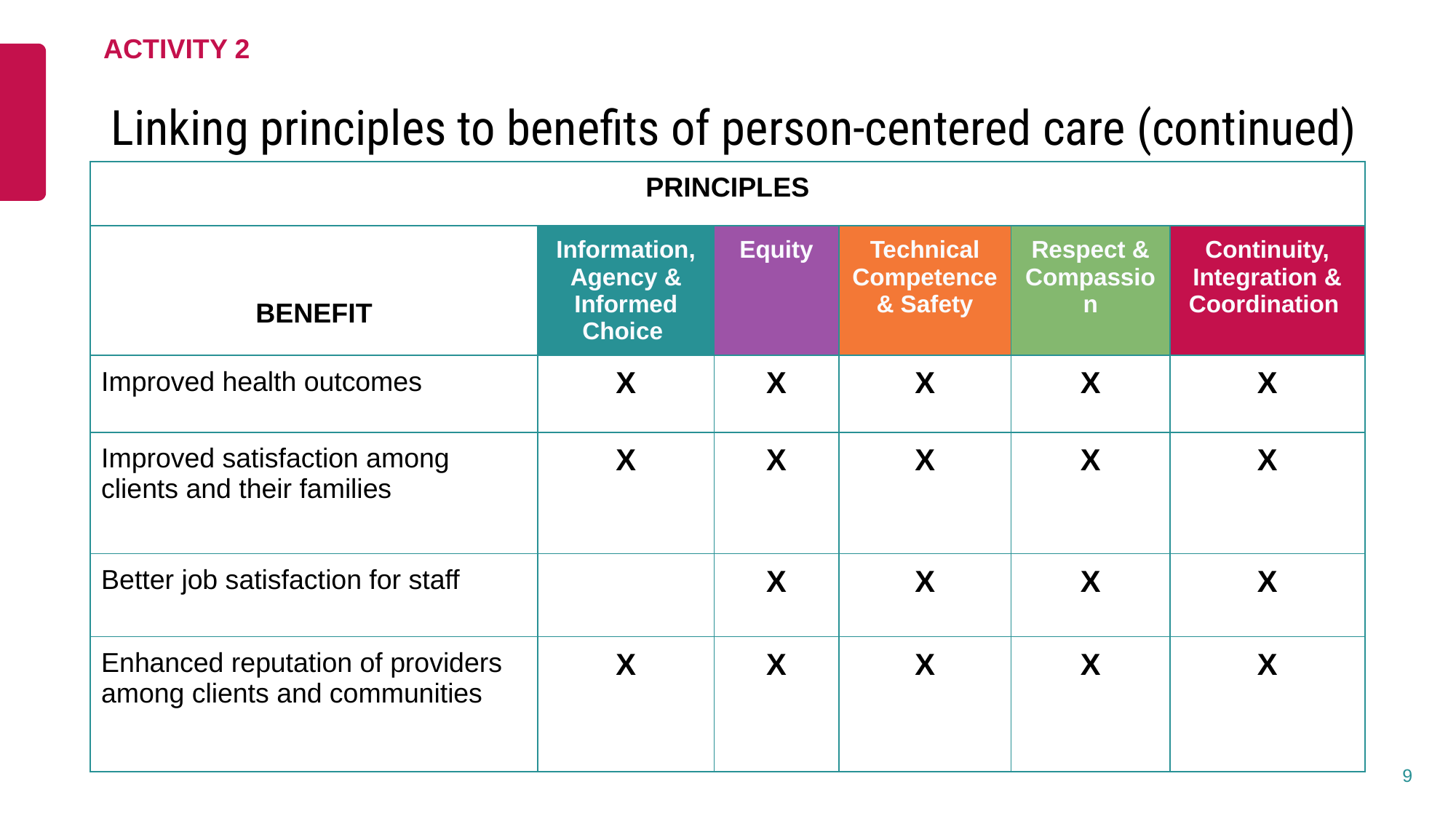

ACTIVITY 2
# Linking principles to benefits of person-centered care (continued)
| PRINCIPLES |  |  |  |  |  |
| --- | --- | --- | --- | --- | --- |
| BENEFIT | Information, Agency & Informed Choice | Equity | Technical Competence & Safety | Respect & Compassion | Continuity, Integration & Coordination |
| Improved health outcomes | X | X | X | X | X |
| Improved satisfaction among clients and their families | X | X | X | X | X |
| Better job satisfaction for staff |  | X | X | X | X |
| Enhanced reputation of providers among clients and communities | X | X | X | X | X |
9